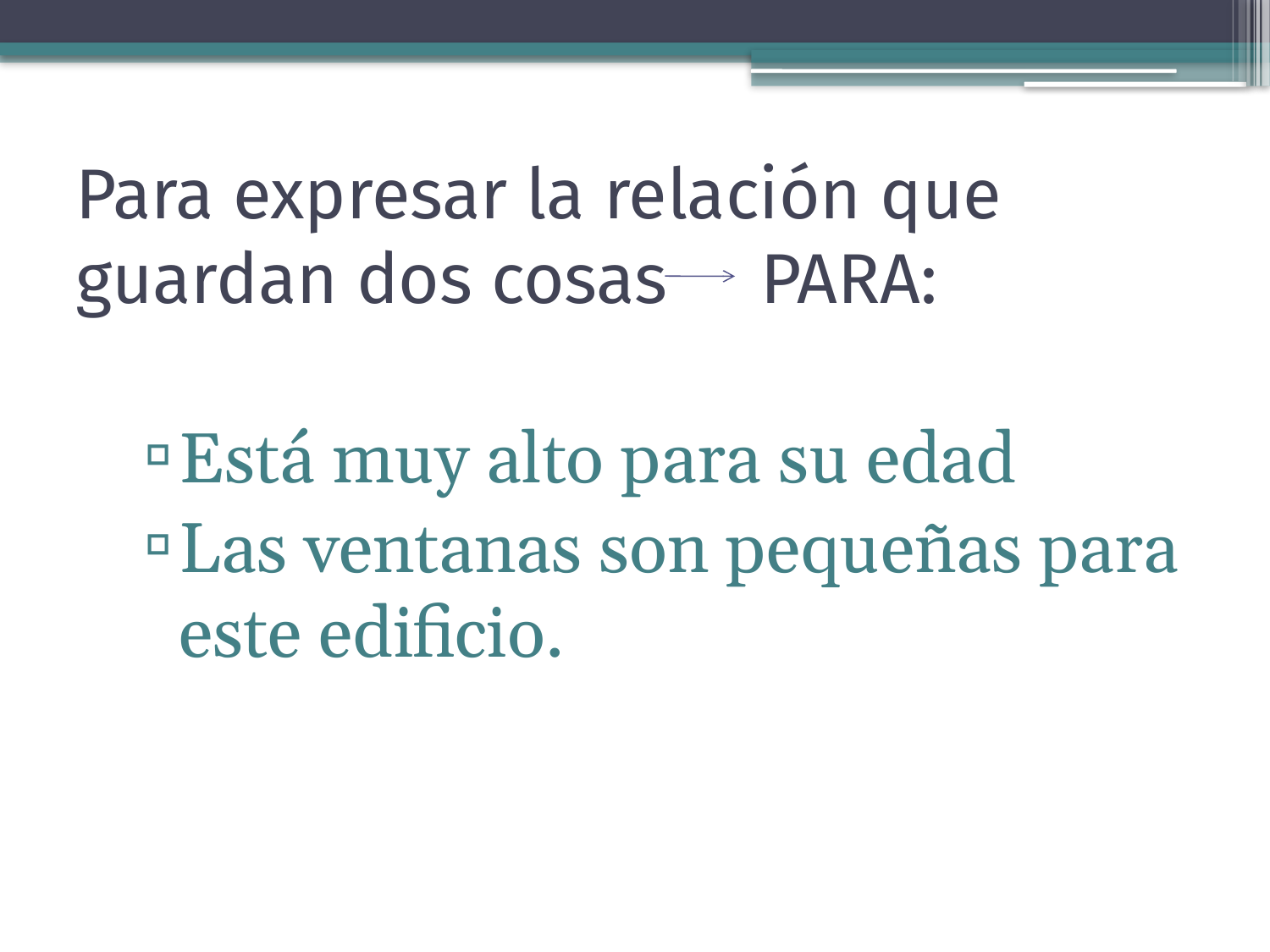

# Para expresar la relación que guardan dos cosas     PARA:
Está muy alto para su edad
Las ventanas son pequeñas para este edificio.